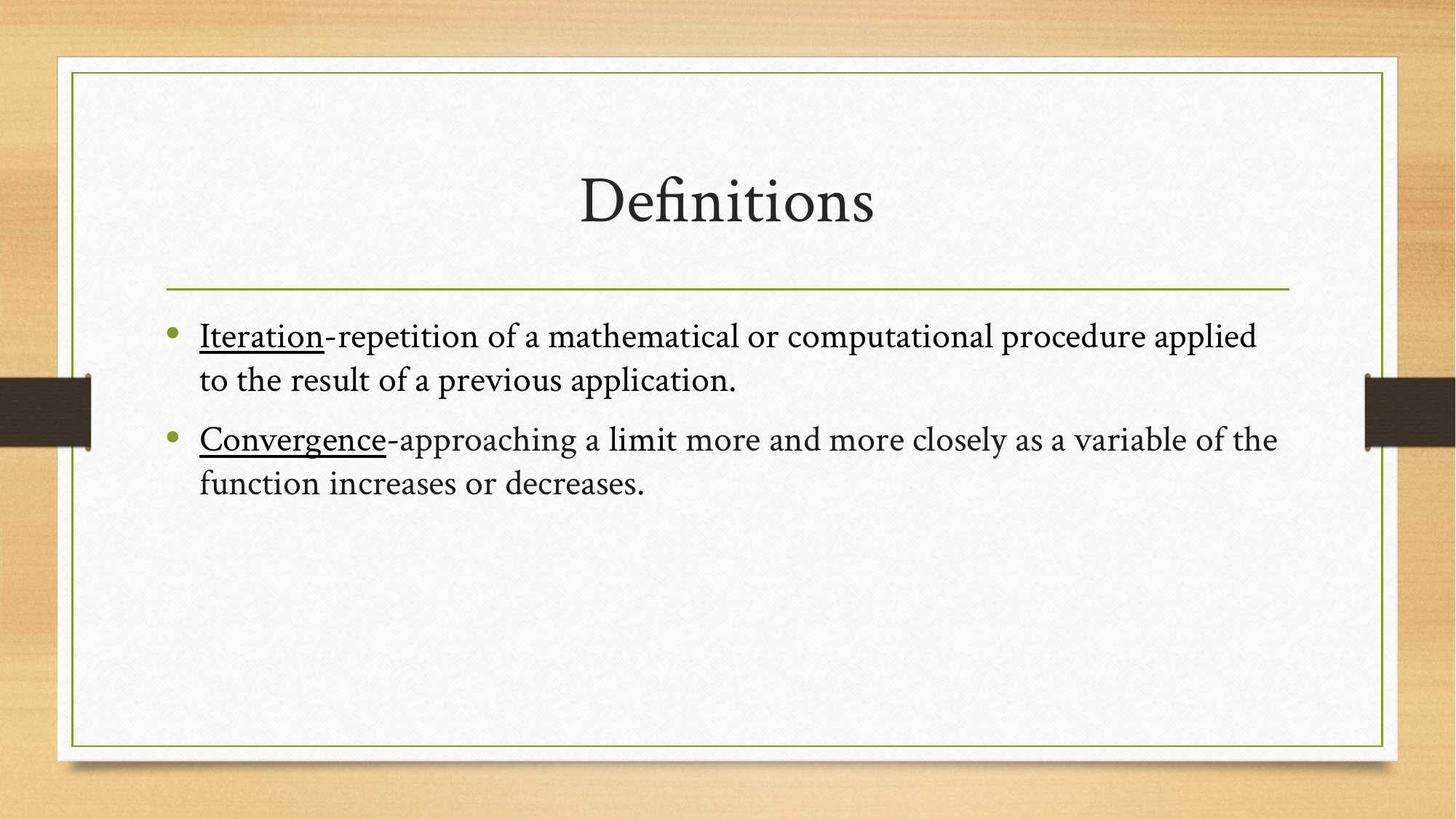

# Definitions
Iteration-repetition of a mathematical or computational procedure applied to the result of a previous application.
Convergence-approaching a limit more and more closely as a variable of the function increases or decreases.